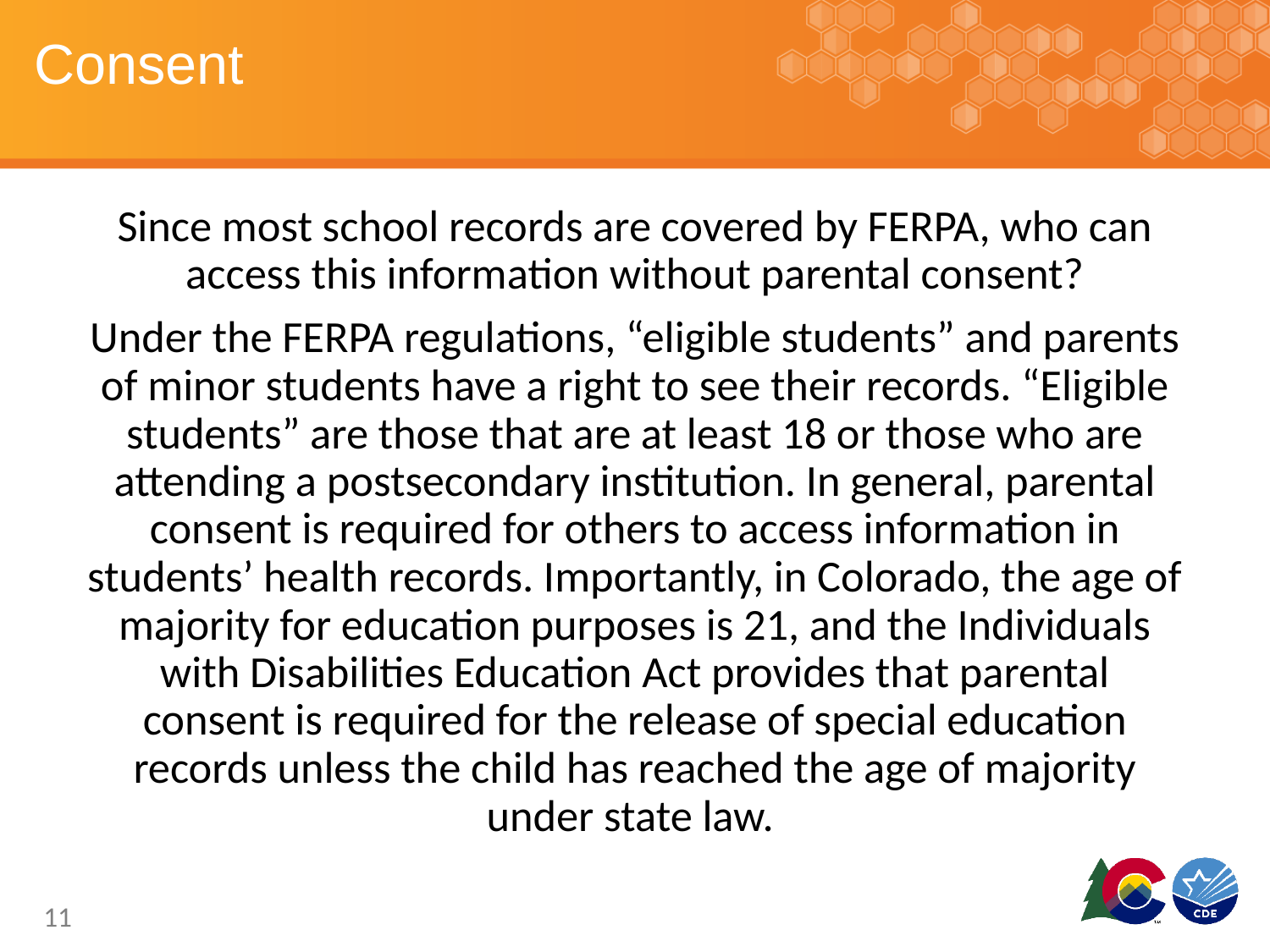

# Consent
Since most school records are covered by FERPA, who can access this information without parental consent?
Under the FERPA regulations, “eligible students” and parents of minor students have a right to see their records. “Eligible students” are those that are at least 18 or those who are attending a postsecondary institution. In general, parental consent is required for others to access information in students’ health records. Importantly, in Colorado, the age of majority for education purposes is 21, and the Individuals with Disabilities Education Act provides that parental consent is required for the release of special education records unless the child has reached the age of majority under state law.

11